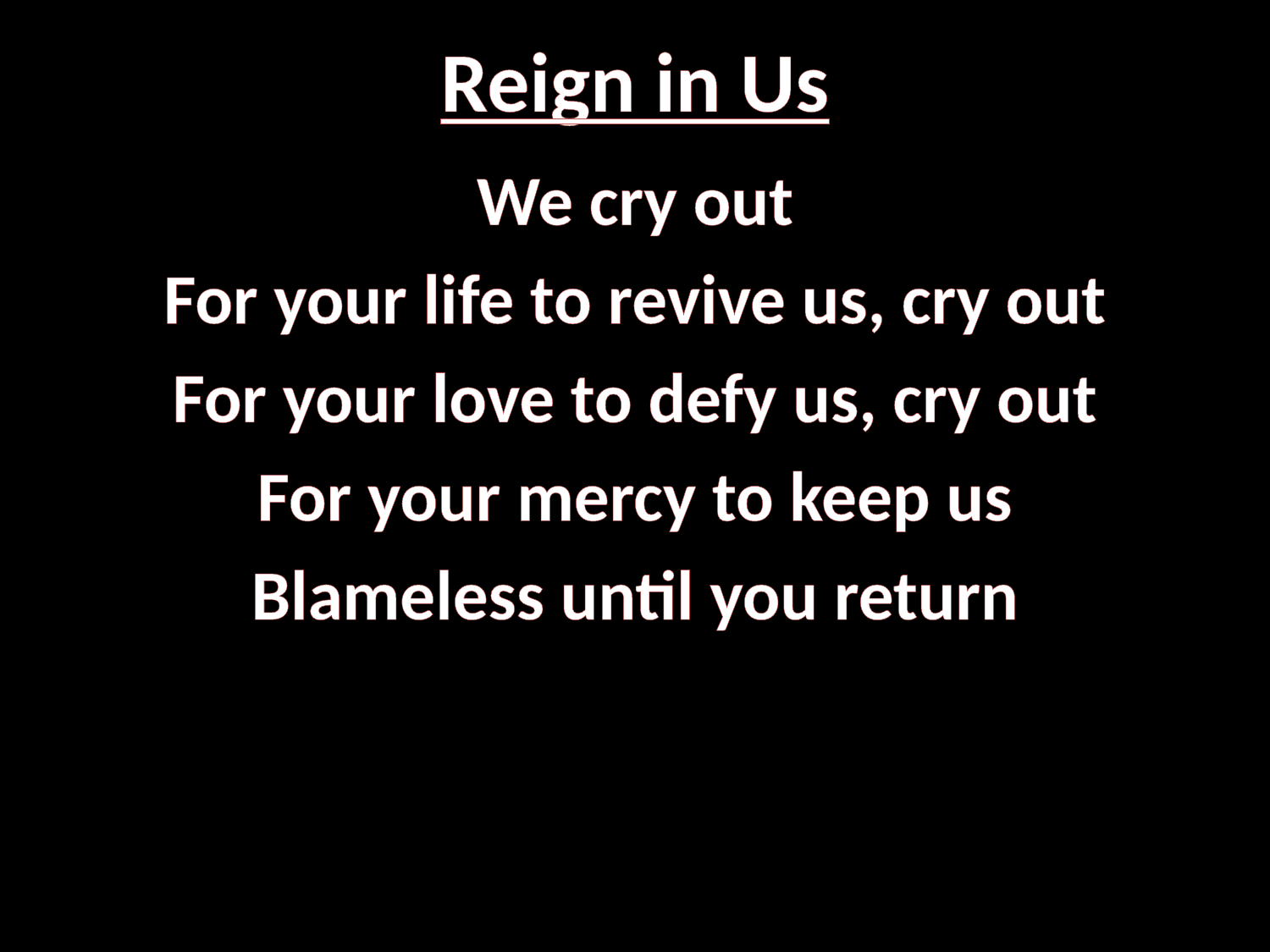

# Reign in Us
We cry out
For your life to revive us, cry out
For your love to defy us, cry out
For your mercy to keep us
Blameless until you return